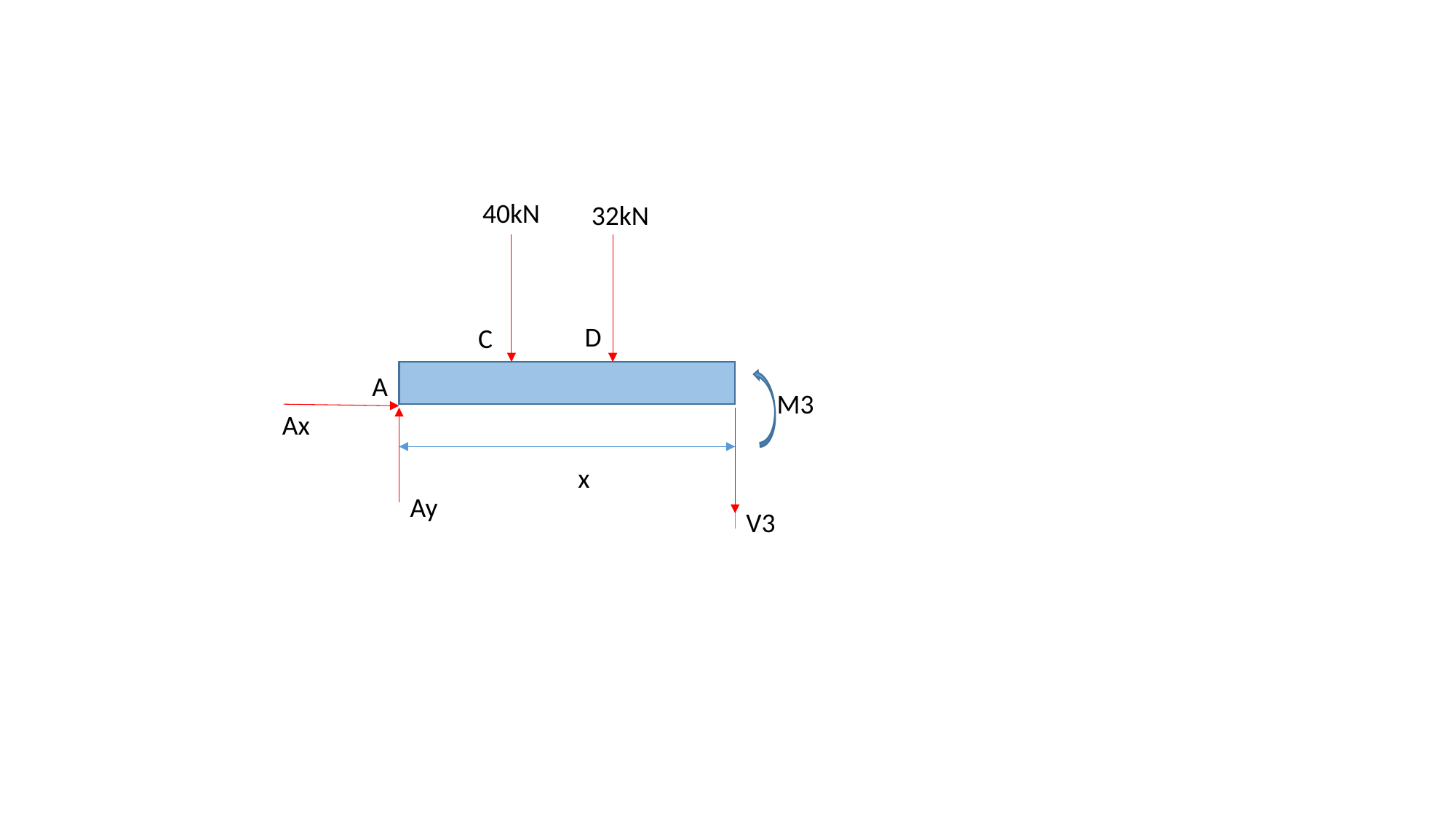

40kN
32kN
D
C

A

M3
Ax
x
Ay
V3